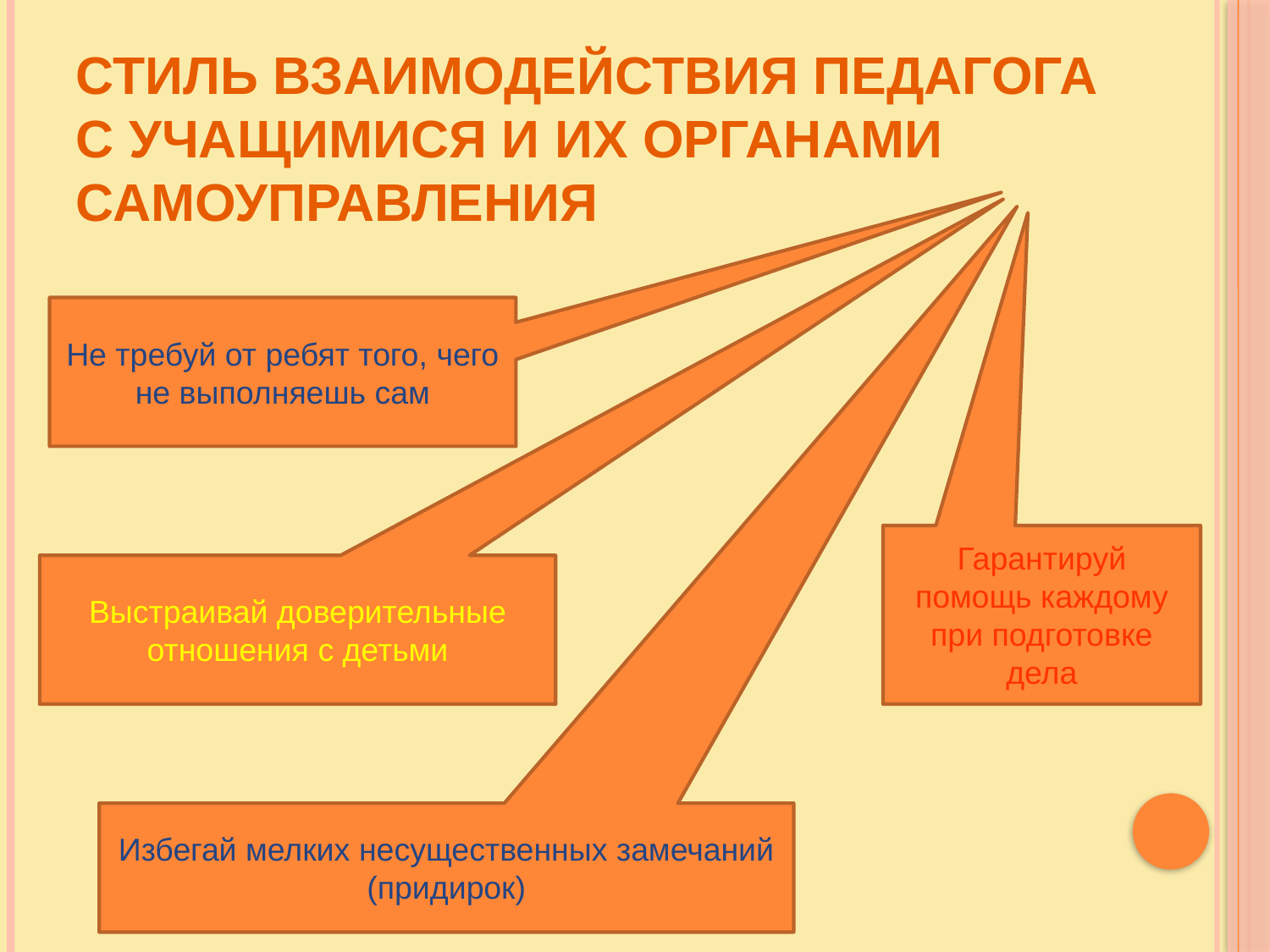

# Стиль взаимодействия педагога с учащимися и их органами самоуправления
Не требуй от ребят того, чего не выполняешь сам
Гарантируй помощь каждому при подготовке дела
Выстраивай доверительные отношения с детьми
Избегай мелких несущественных замечаний (придирок)